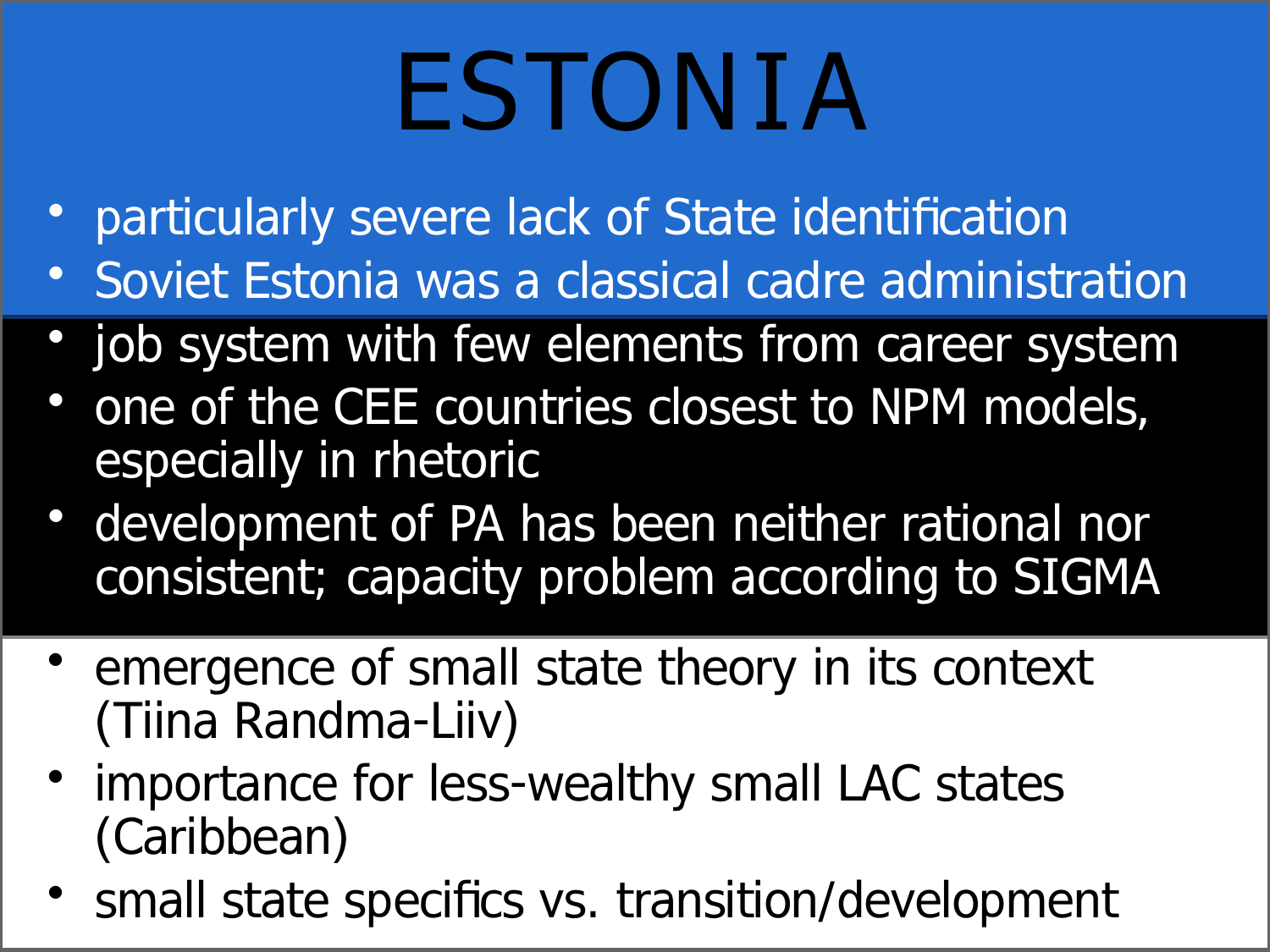

# ESTONIA
particularly severe lack of State identification
Soviet Estonia was a classical cadre administration
job system with few elements from career system
one of the CEE countries closest to NPM models, especially in rhetoric
development of PA has been neither rational nor consistent; capacity problem according to SIGMA
emergence of small state theory in its context (Tiina Randma-Liiv)
importance for less-wealthy small LAC states (Caribbean)
small state specifics vs. transition/development